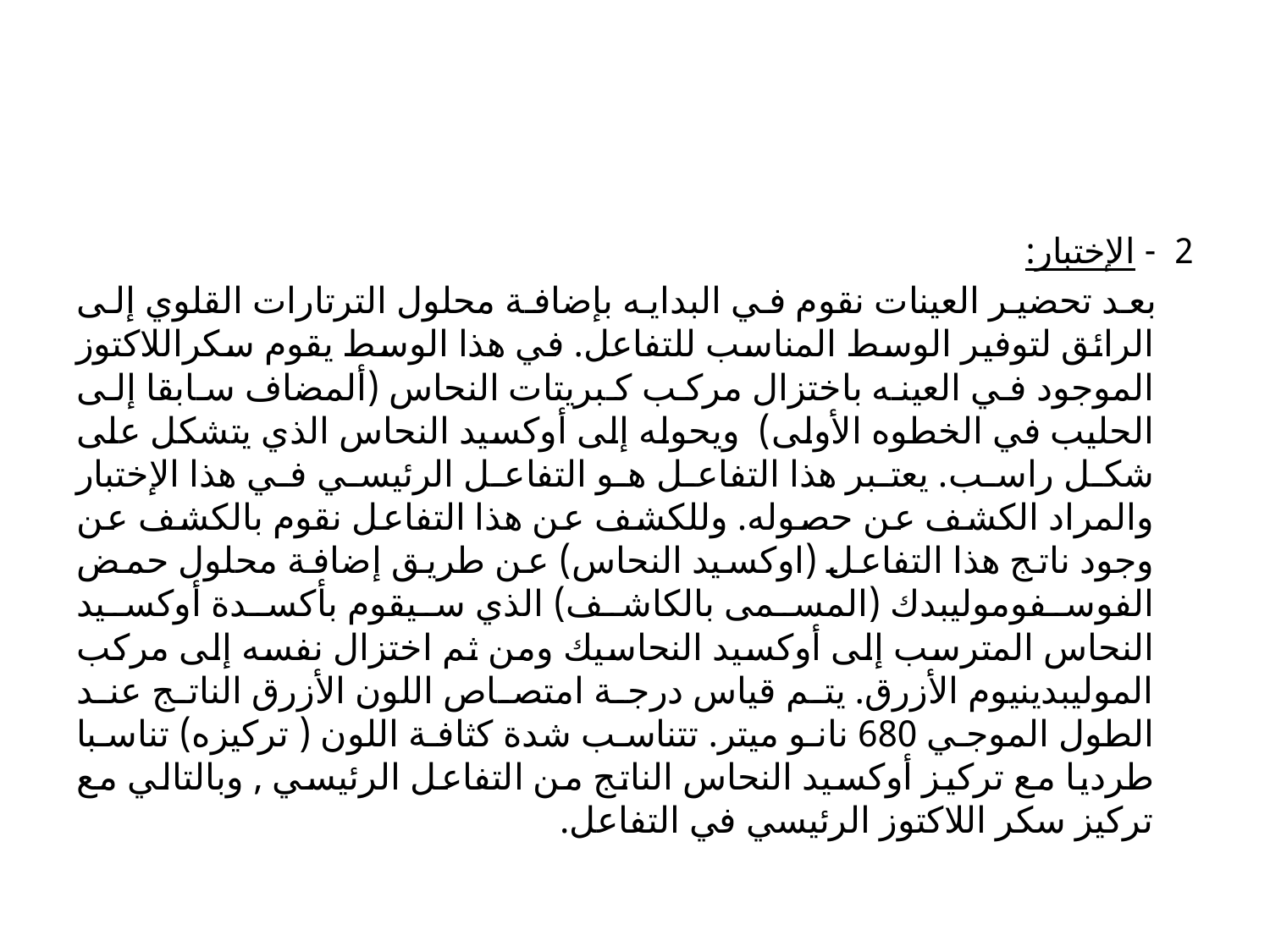

#
2  - الإختبار:
    بعد تحضير العينات نقوم في البدايه بإضافة محلول الترتارات القلوي إلى الرائق لتوفير الوسط المناسب للتفاعل. في هذا الوسط يقوم سكراللاكتوز الموجود في العينه باختزال مركب كبريتات النحاس (ألمضاف سابقا إلى الحليب في الخطوه الأولى)  ويحوله إلى أوكسيد النحاس الذي يتشكل على شكل راسب. يعتبر هذا التفاعل هو التفاعل الرئيسي في هذا الإختبار والمراد الكشف عن حصوله. وللكشف عن هذا التفاعل نقوم بالكشف عن وجود ناتج هذا التفاعل (اوكسيد النحاس) عن طريق إضافة محلول حمض الفوسفوموليبدك (المسمى بالكاشف) الذي سيقوم بأكسدة أوكسيد النحاس المترسب إلى أوكسيد النحاسيك ومن ثم اختزال نفسه إلى مركب الموليبدينيوم الأزرق. يتم قياس درجة امتصاص اللون الأزرق الناتج عند الطول الموجي 680 نانو ميتر. تتناسب شدة كثافة اللون ( تركيزه) تناسبا طرديا مع تركيز أوكسيد النحاس الناتج من التفاعل الرئيسي , وبالتالي مع تركيز سكر اللاكتوز الرئيسي في التفاعل.